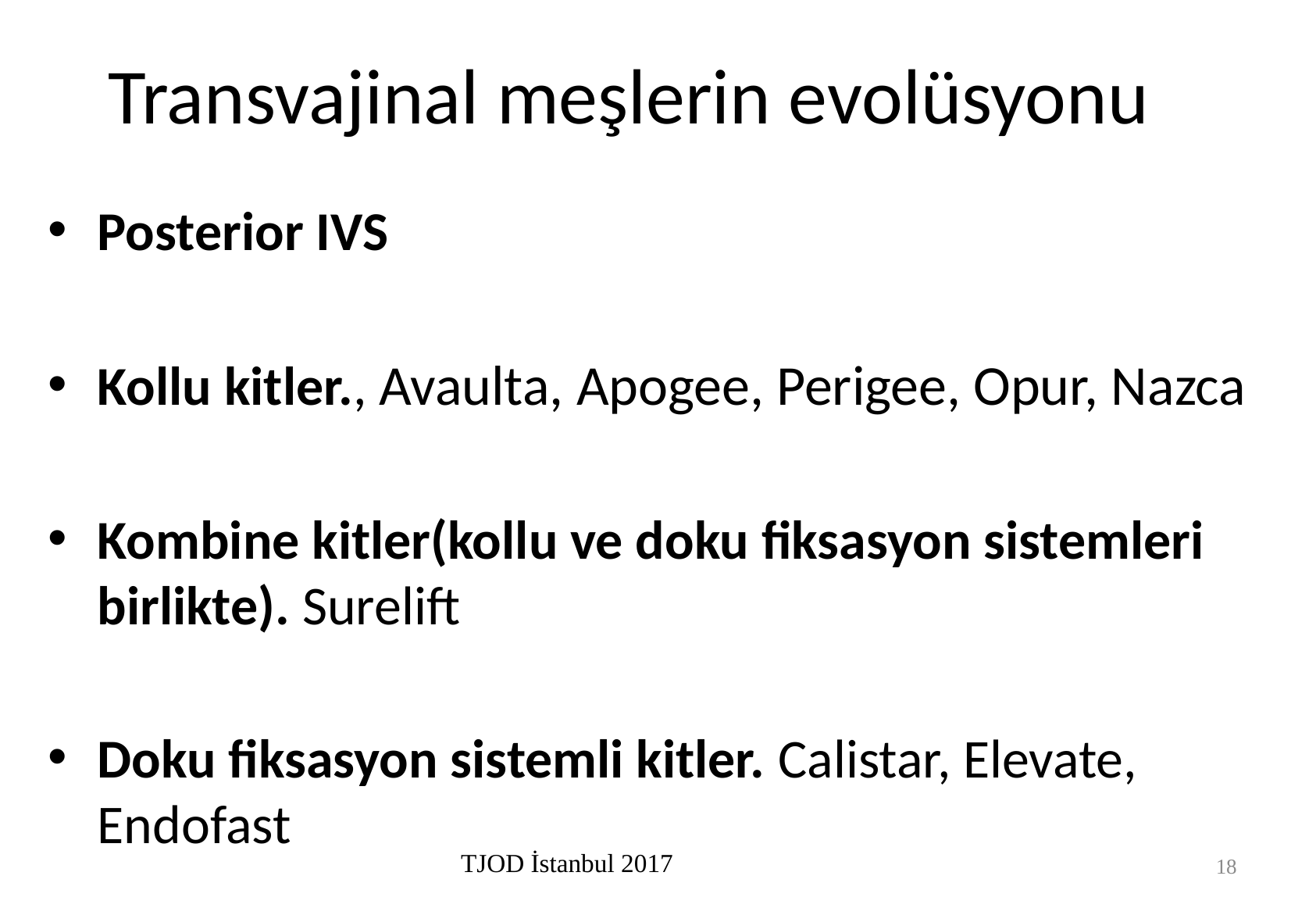

# Transvajinal meşlerin evolüsyonu
Posterior IVS

Kollu kitler., Avaulta, Apogee, Perigee, Opur, Nazca

Kombine kitler(kollu ve doku fiksasyon sistemleri birlikte). Surelift

Doku fiksasyon sistemli kitler. Calistar, Elevate, Endofast

TJOD İstanbul 2017
18